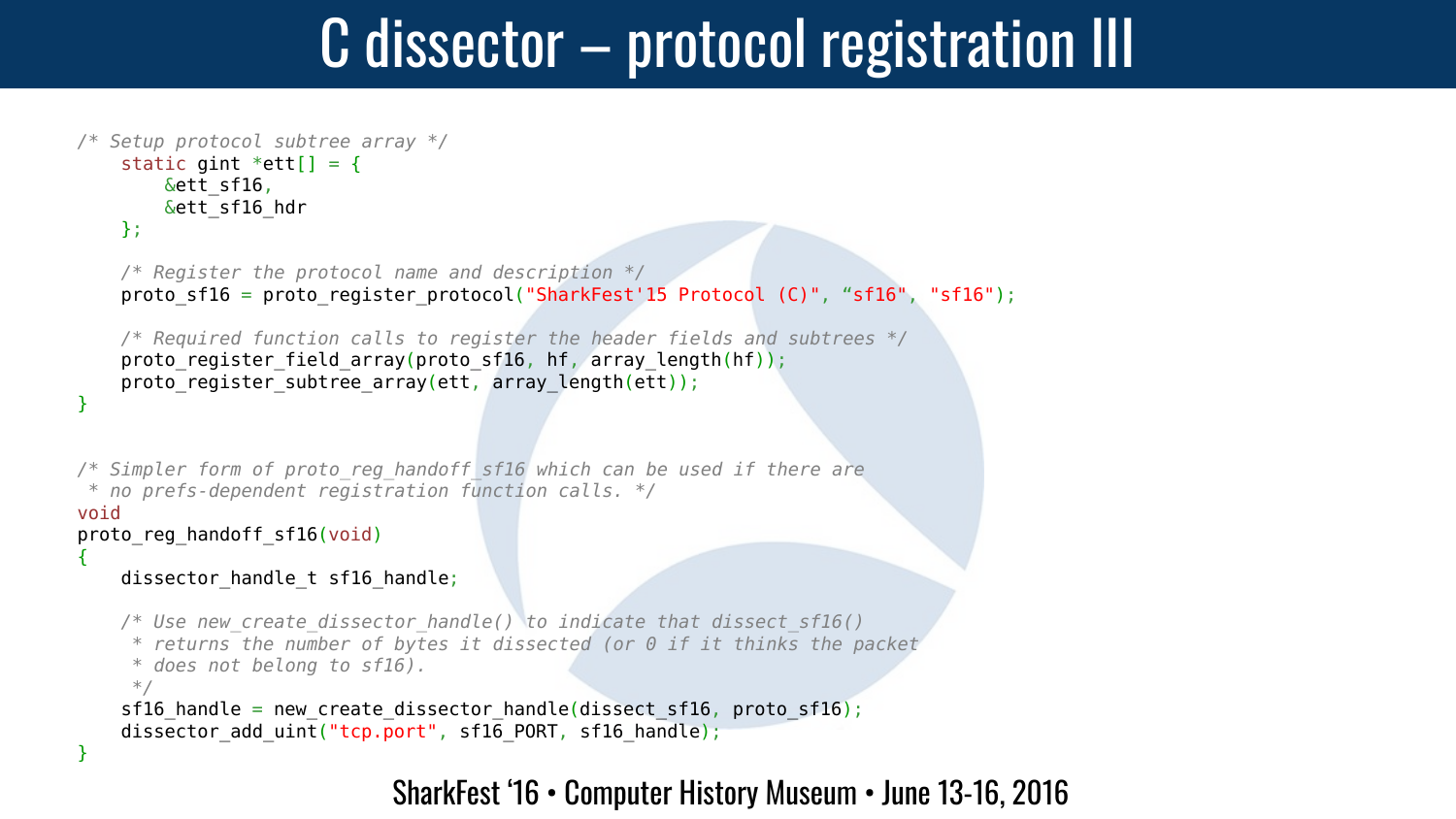

C dissector – protocol registration III
/* Setup protocol subtree array */
    static gint *ett[] = {
        &ett_sf16,
        &ett_sf16_hdr
    };

    /* Register the protocol name and description */
    proto_sf16 = proto_register_protocol("SharkFest'15 Protocol (C)", “sf16", "sf16");

    /* Required function calls to register the header fields and subtrees */
    proto_register_field_array(proto_sf16, hf, array_length(hf));
    proto_register_subtree_array(ett, array_length(ett));
}

/* Simpler form of proto_reg_handoff_sf16 which can be used if there are
 * no prefs-dependent registration function calls. */
void
proto_reg_handoff_sf16(void)
{
    dissector_handle_t sf16_handle;

    /* Use new_create_dissector_handle() to indicate that dissect_sf16()
     * returns the number of bytes it dissected (or 0 if it thinks the packet
     * does not belong to sf16).
     */
    sf16_handle = new_create_dissector_handle(dissect_sf16, proto_sf16);
    dissector_add_uint("tcp.port", sf16_PORT, sf16_handle);
}